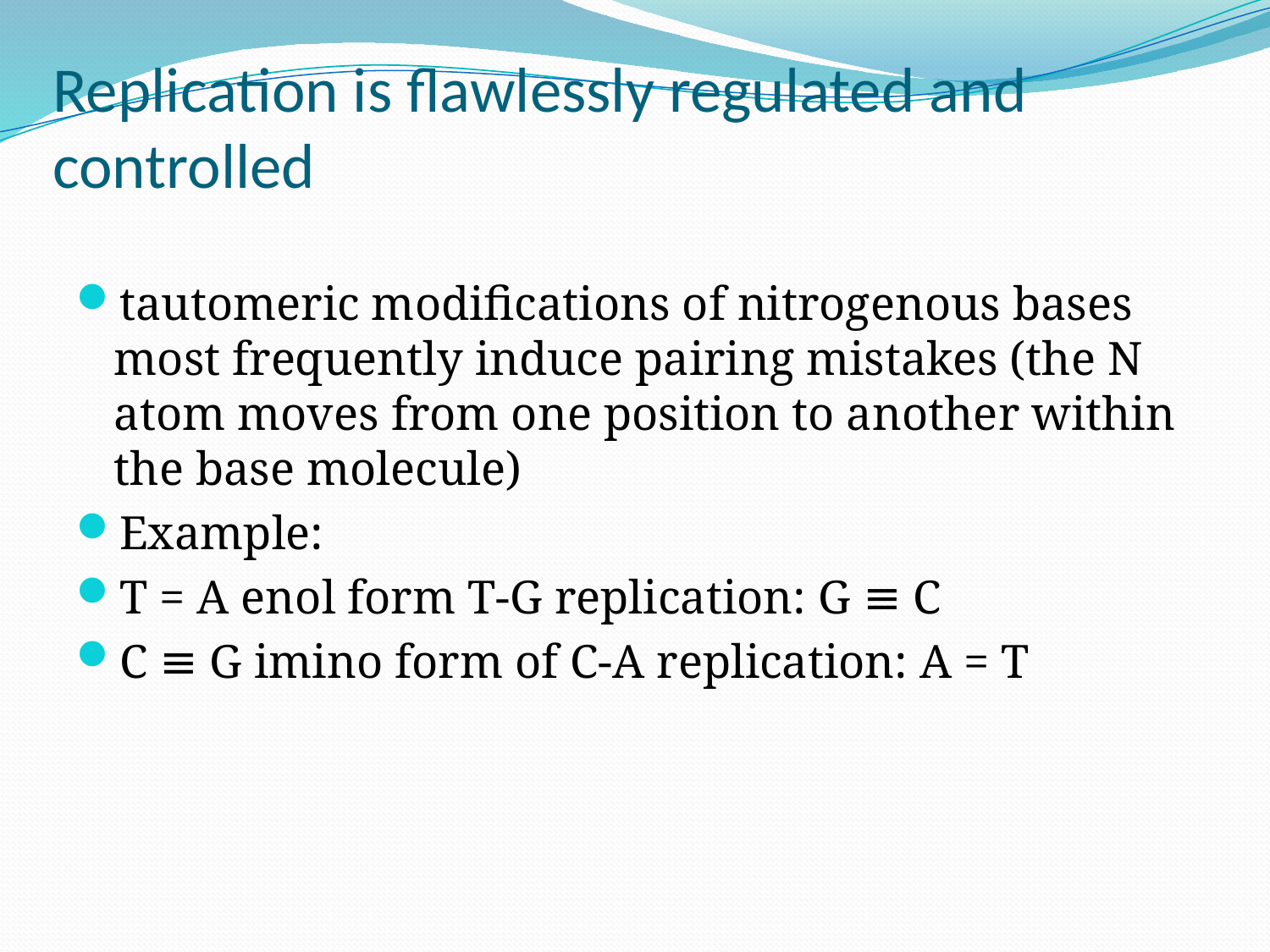

# Replication is flawlessly regulated and controlled
tautomeric modifications of nitrogenous bases most frequently induce pairing mistakes (the N atom moves from one position to another within the base molecule)
Example:
T = A enol form T-G replication: G ≡ C
C ≡ G imino form of C-A replication: A = T